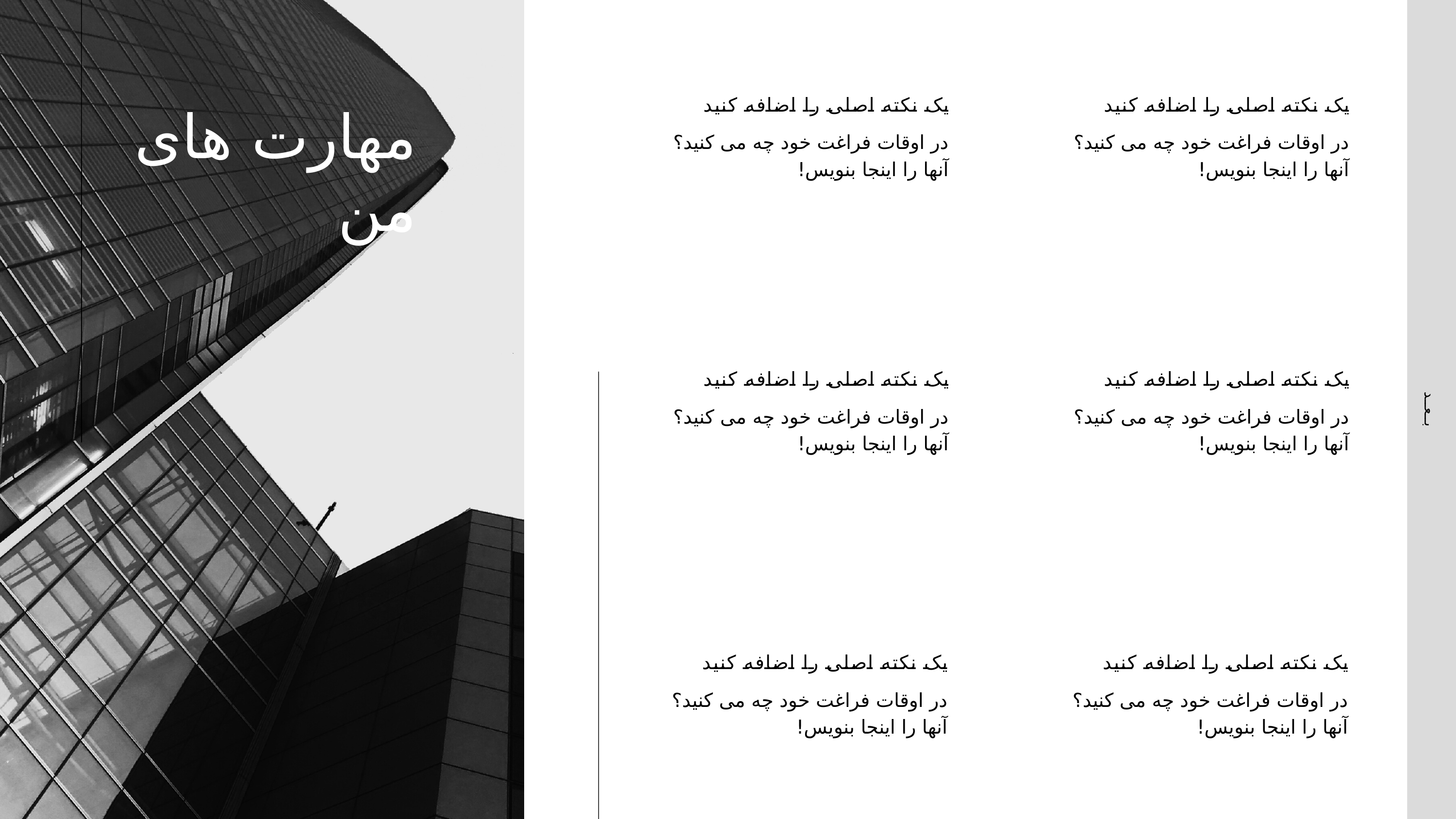

یک نکته اصلی را اضافه کنید
یک نکته اصلی را اضافه کنید
مهارت های من
در اوقات فراغت خود چه می کنید؟ آنها را اینجا بنویس!
در اوقات فراغت خود چه می کنید؟ آنها را اینجا بنویس!

یک نکته اصلی را اضافه کنید
یک نکته اصلی را اضافه کنید
بعد
در اوقات فراغت خود چه می کنید؟ آنها را اینجا بنویس!
در اوقات فراغت خود چه می کنید؟ آنها را اینجا بنویس!
یک نکته اصلی را اضافه کنید
یک نکته اصلی را اضافه کنید

در اوقات فراغت خود چه می کنید؟ آنها را اینجا بنویس!
در اوقات فراغت خود چه می کنید؟ آنها را اینجا بنویس!